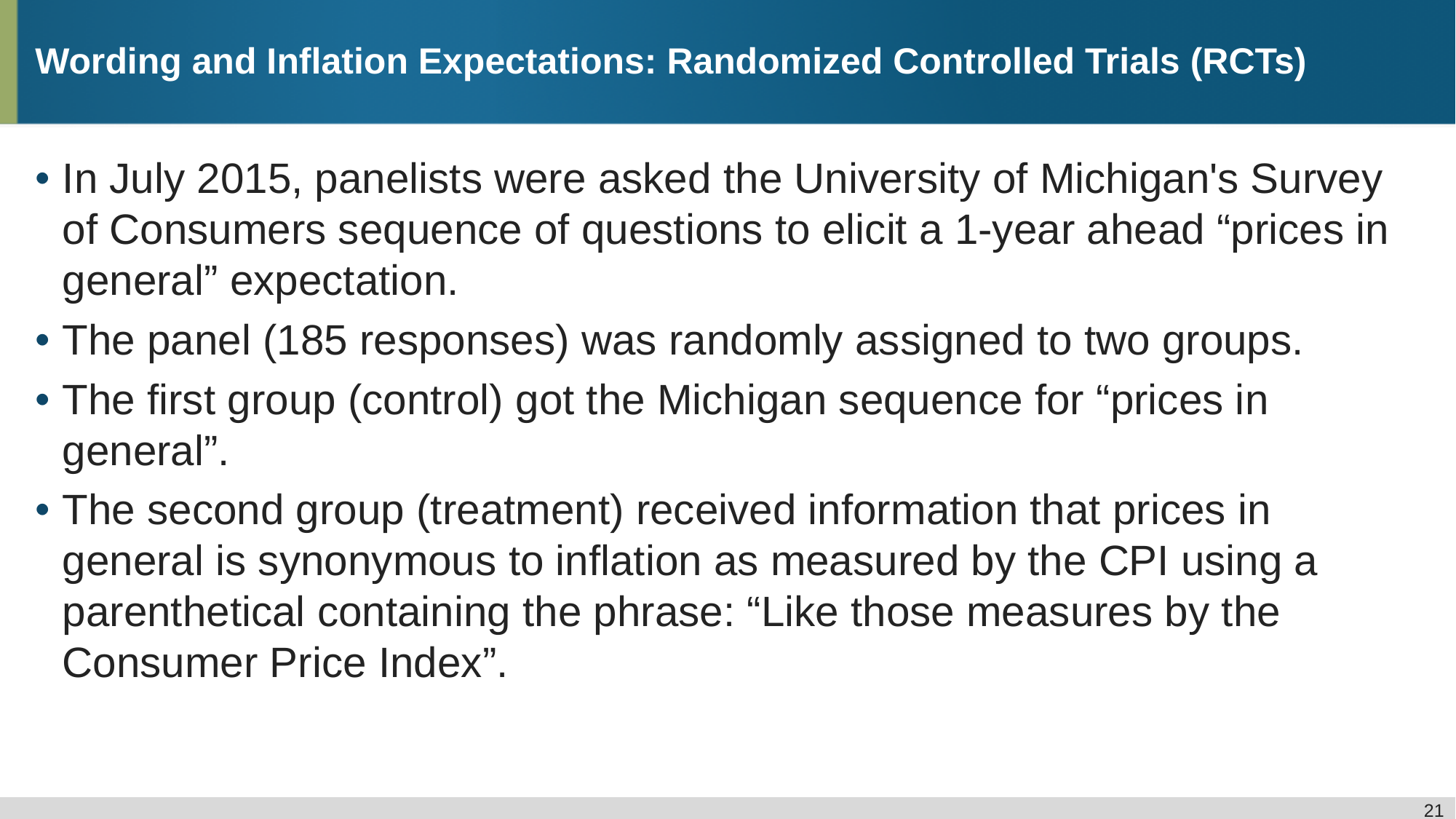

# Wording and Inflation Expectations: Randomized Controlled Trials (RCTs)
In July 2015, panelists were asked the University of Michigan's Survey of Consumers sequence of questions to elicit a 1-year ahead “prices in general” expectation.
The panel (185 responses) was randomly assigned to two groups.
The first group (control) got the Michigan sequence for “prices in general”.
The second group (treatment) received information that prices in general is synonymous to inflation as measured by the CPI using a parenthetical containing the phrase: “Like those measures by the Consumer Price Index”.
21